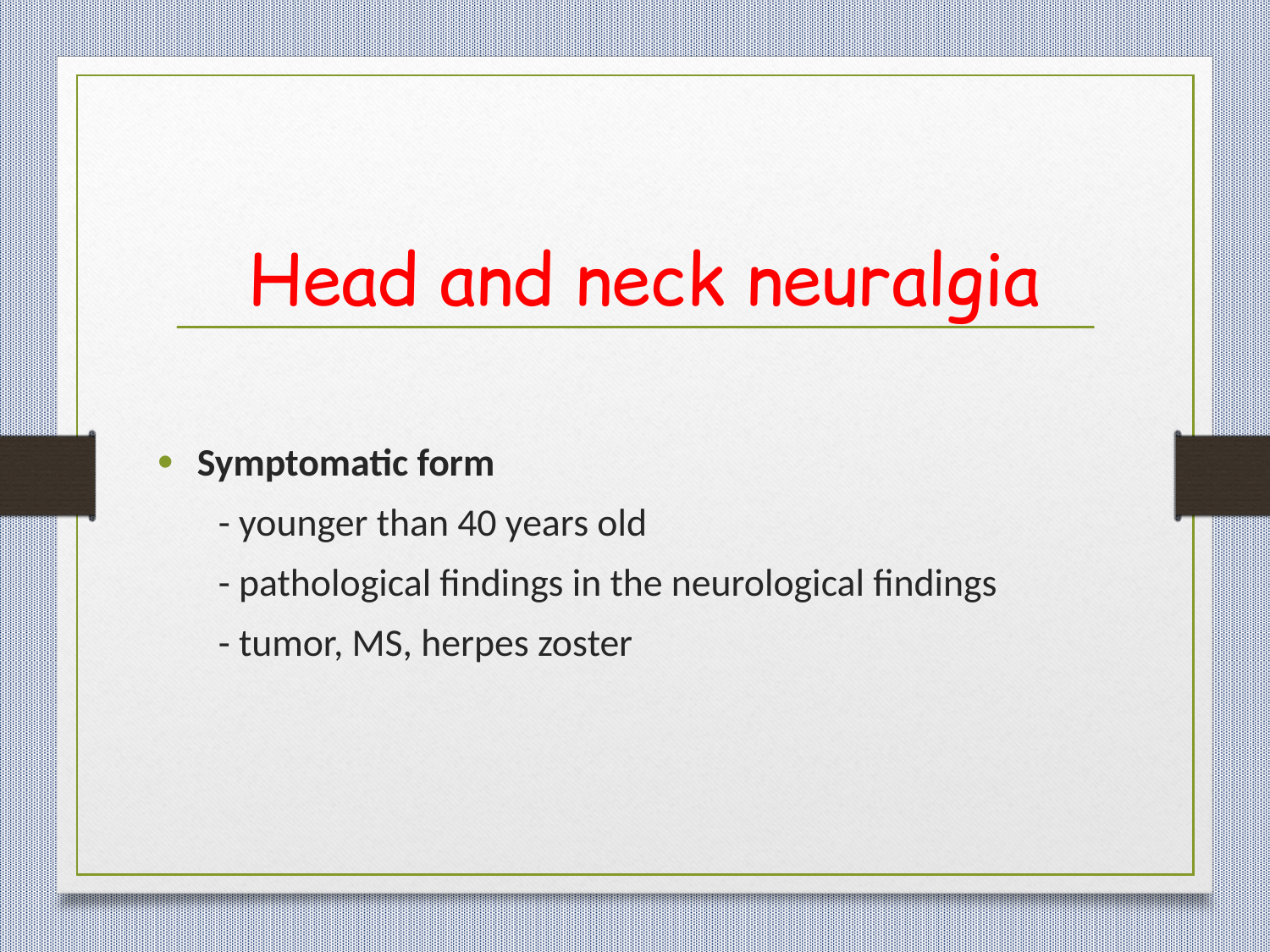

# Head and neck neuralgia
Symptomatic form
       - younger than 40 years old
       - pathological findings in the neurological findings
       - tumor, MS, herpes zoster